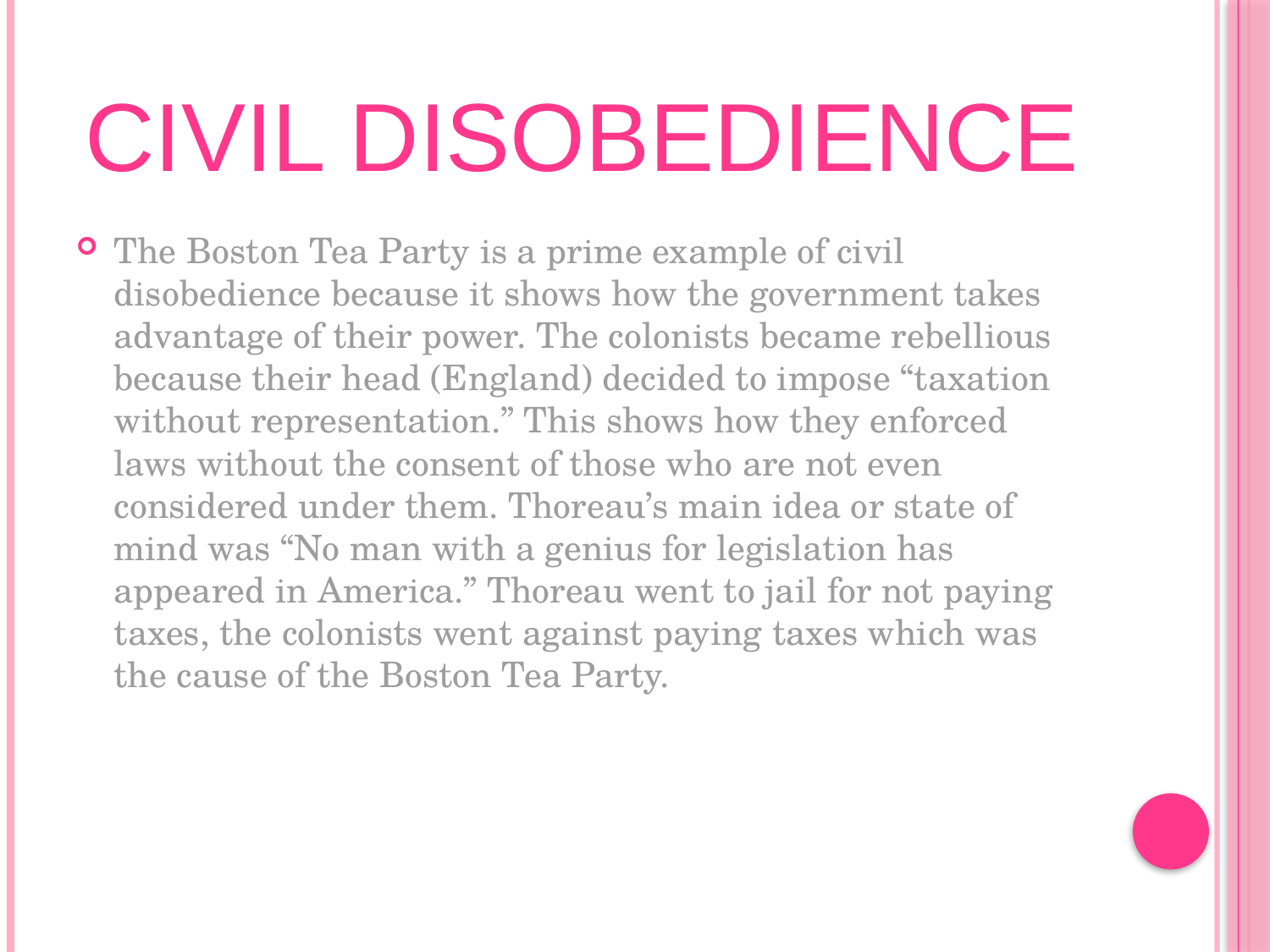

# Civil Disobedience
The Boston Tea Party is a prime example of civil disobedience because it shows how the government takes advantage of their power. The colonists became rebellious because their head (England) decided to impose “taxation without representation.” This shows how they enforced laws without the consent of those who are not even considered under them. Thoreau’s main idea or state of mind was “No man with a genius for legislation has appeared in America.” Thoreau went to jail for not paying taxes, the colonists went against paying taxes which was the cause of the Boston Tea Party.